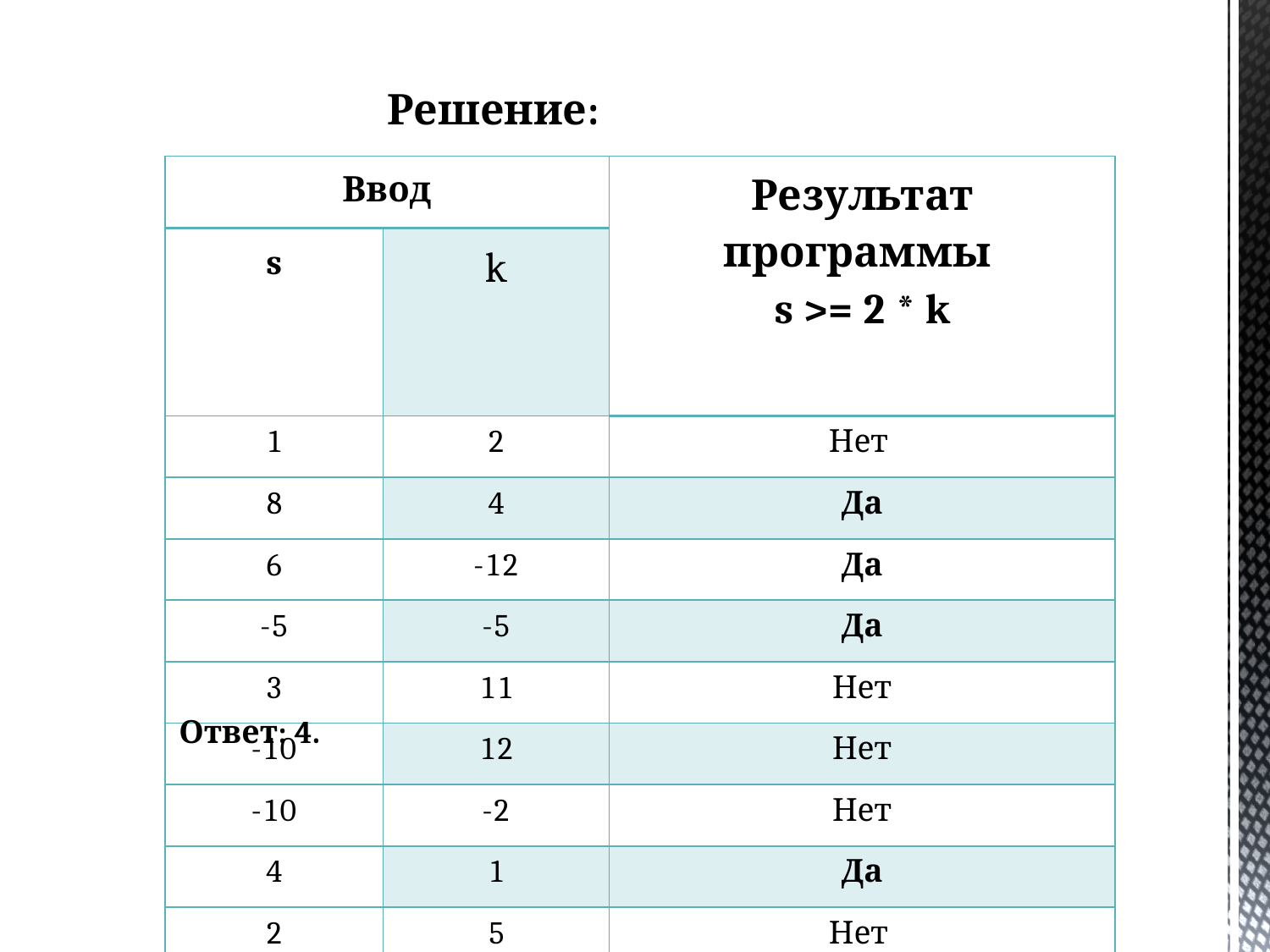

Решение:
| Ввод |  | Результат программы s >= 2 \* k |
| --- | --- | --- |
| s | k |  |
| 1 | 2 | Нет |
| 8 | 4 | Да |
| 6 | -12 | Да |
| -5 | -5 | Да |
| 3 | 11 | Нет |
| -10 | 12 | Нет |
| -10 | -2 | Нет |
| 4 | 1 | Да |
| 2 | 5 | Нет |
Ответ: 4.